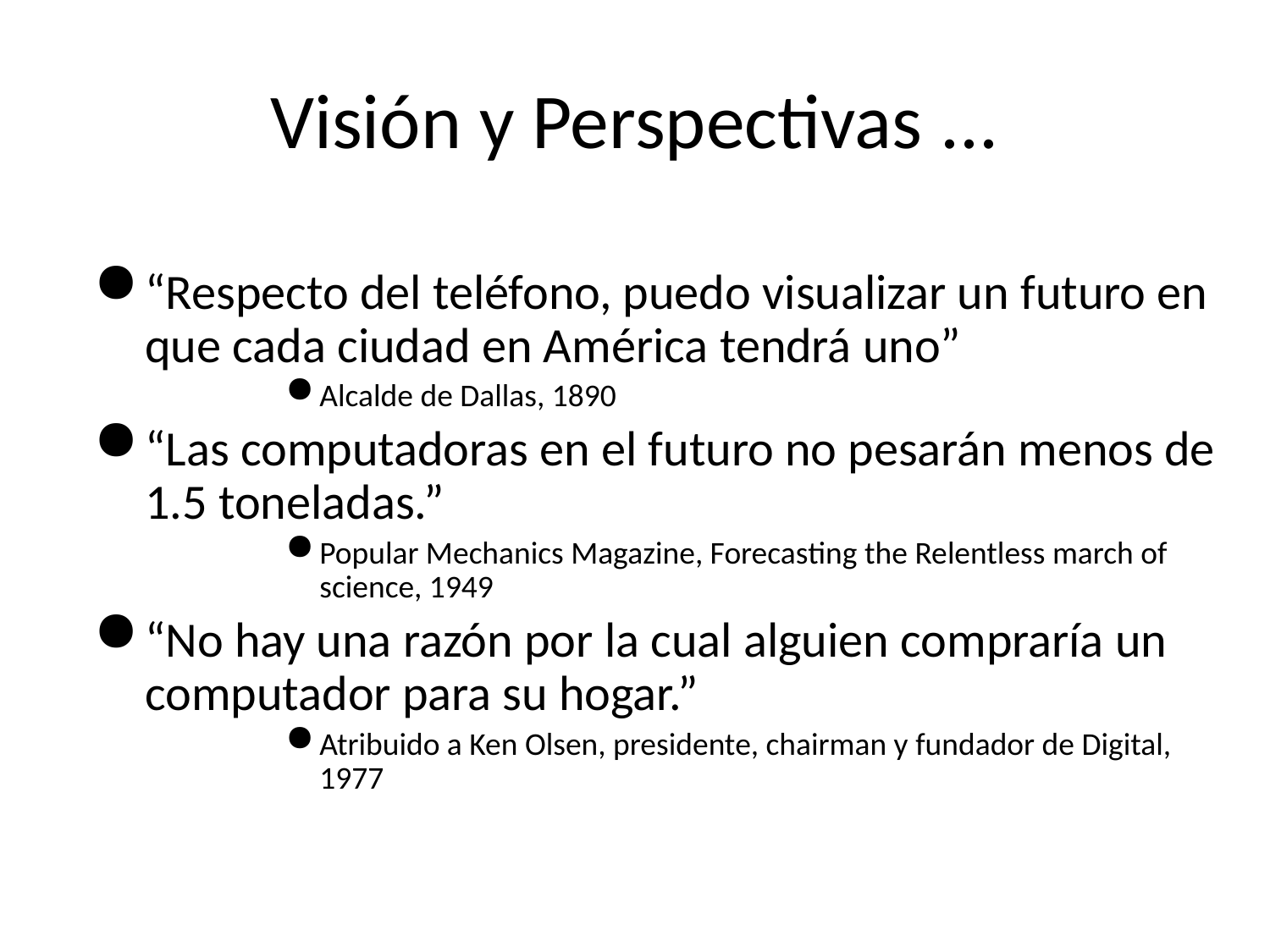

# Visión y Perspectivas ...
“Respecto del teléfono, puedo visualizar un futuro en que cada ciudad en América tendrá uno”
Alcalde de Dallas, 1890
“Las computadoras en el futuro no pesarán menos de 1.5 toneladas.”
Popular Mechanics Magazine, Forecasting the Relentless march of science, 1949
“No hay una razón por la cual alguien compraría un computador para su hogar.”
Atribuido a Ken Olsen, presidente, chairman y fundador de Digital, 1977